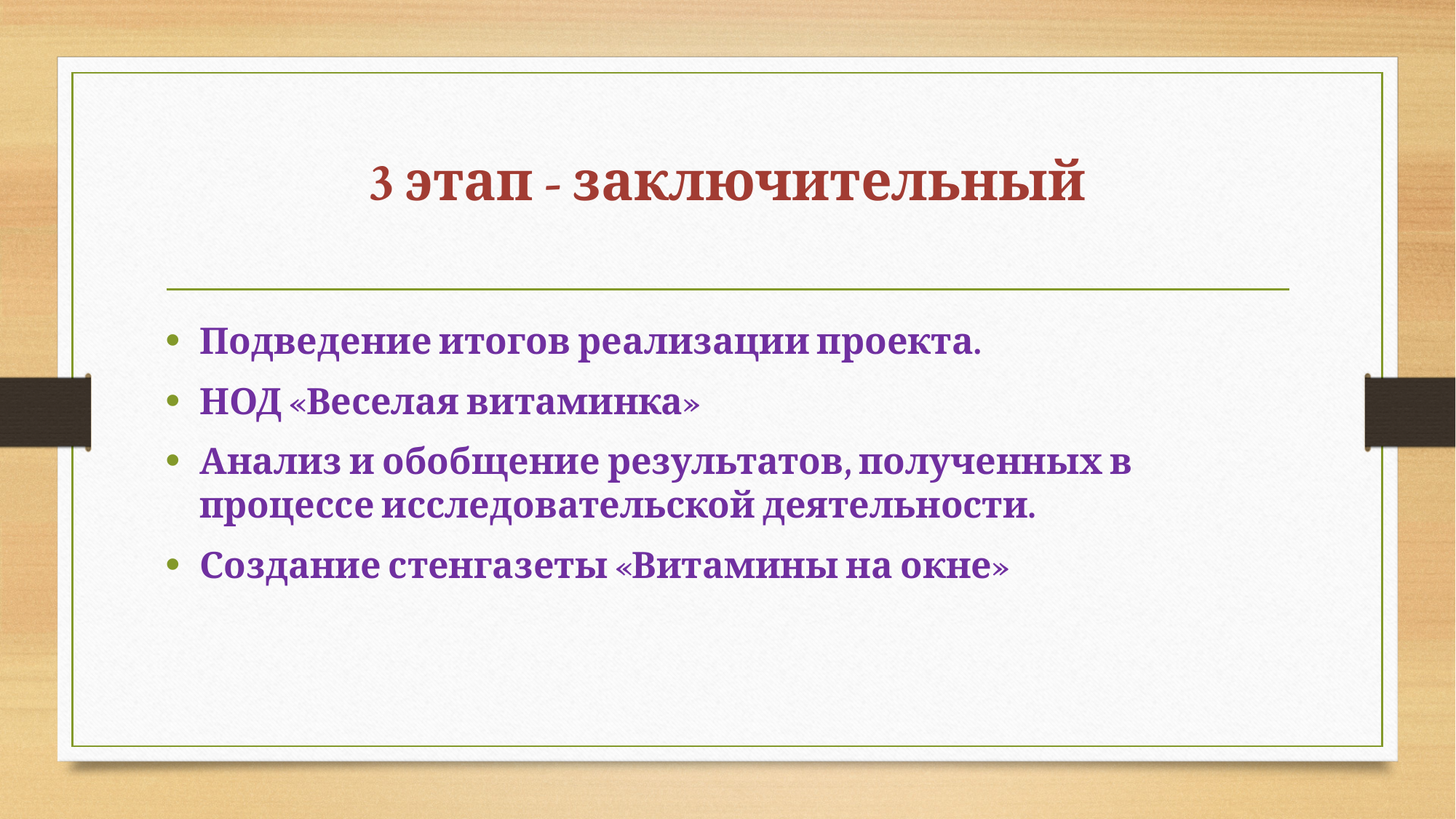

# 3 этап - заключительный

Подведение итогов реализации проекта.
НОД «Веселая витаминка»
Анализ и обобщение результатов, полученных в процессе исследовательской деятельности.
Создание стенгазеты «Витамины на окне»